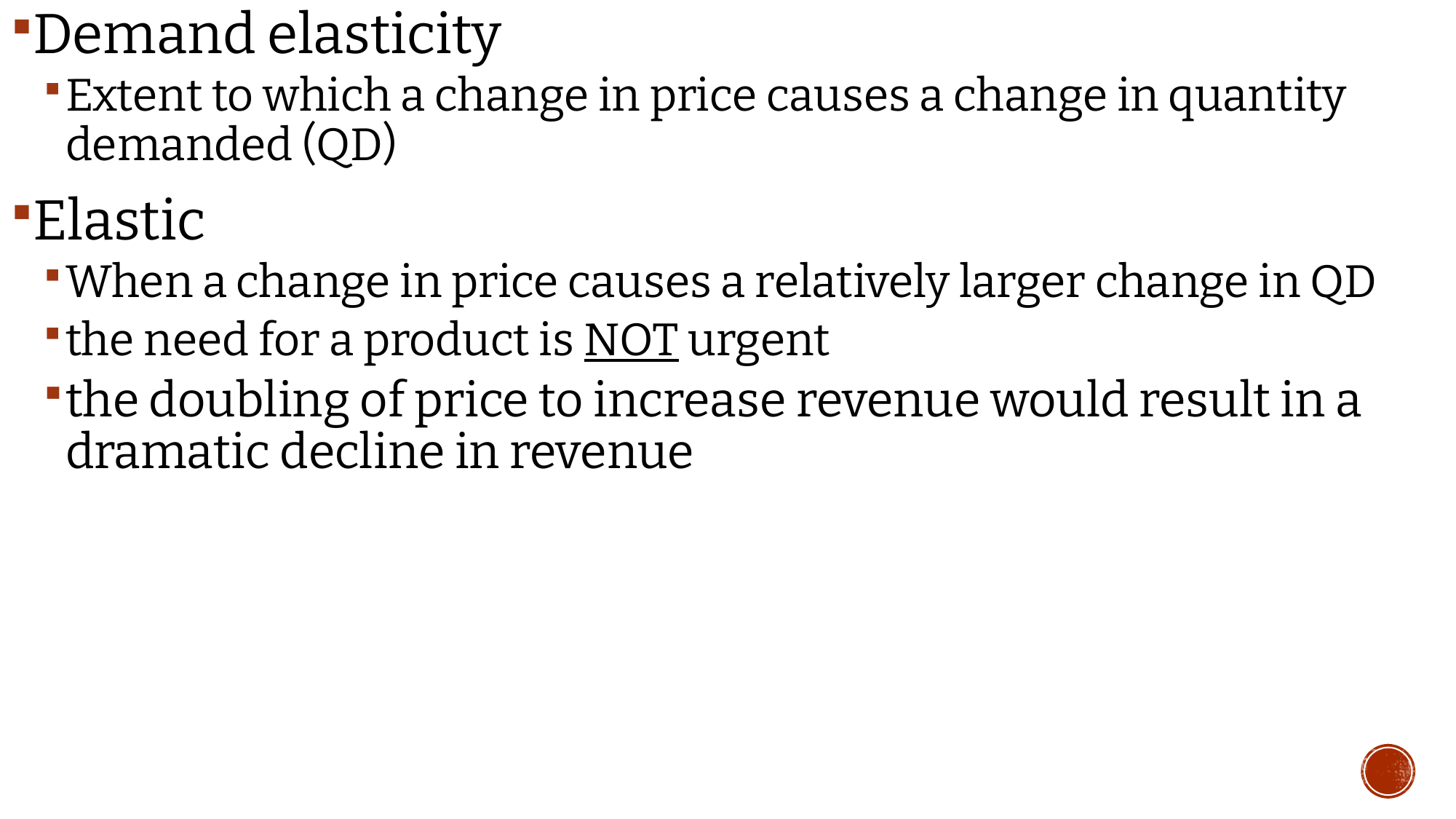

Demand elasticity
Extent to which a change in price causes a change in quantity demanded (QD)
Elastic
When a change in price causes a relatively larger change in QD
the need for a product is NOT urgent
the doubling of price to increase revenue would result in a dramatic decline in revenue